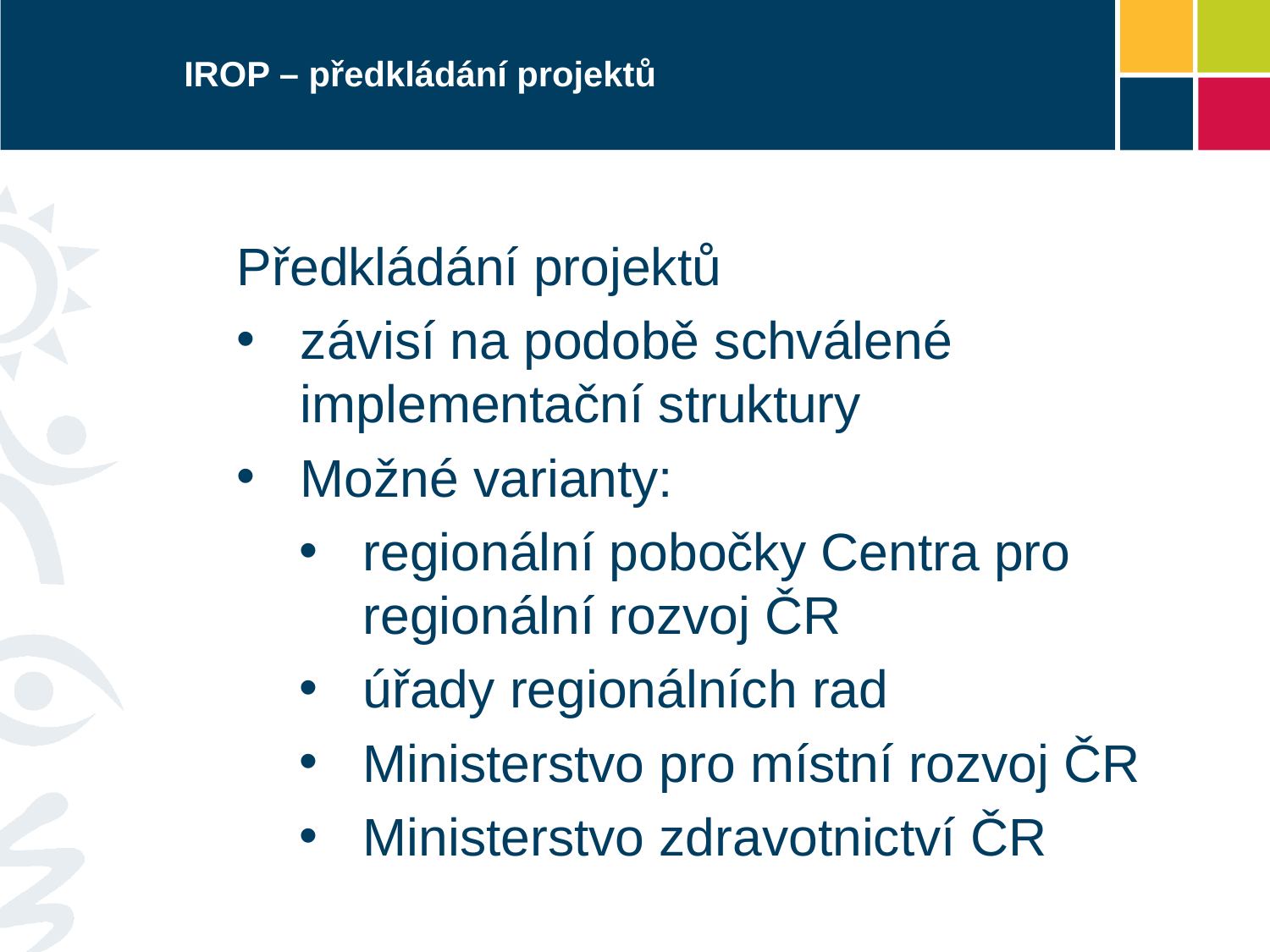

# IROP – předkládání projektů
Předkládání projektů
závisí na podobě schválené implementační struktury
Možné varianty:
regionální pobočky Centra pro regionální rozvoj ČR
úřady regionálních rad
Ministerstvo pro místní rozvoj ČR
Ministerstvo zdravotnictví ČR